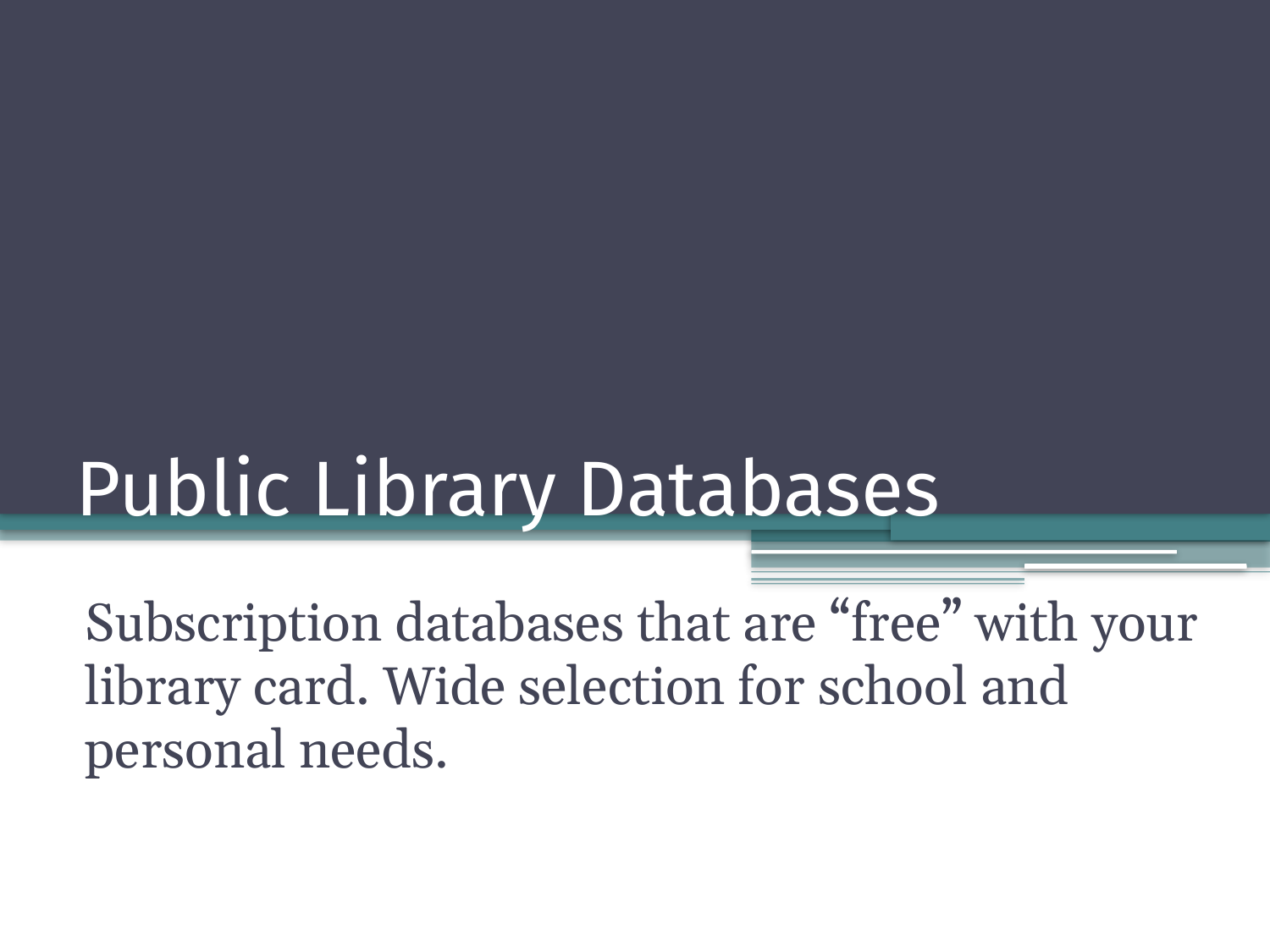

# Public Library Databases
Subscription databases that are “free” with your library card. Wide selection for school and personal needs.